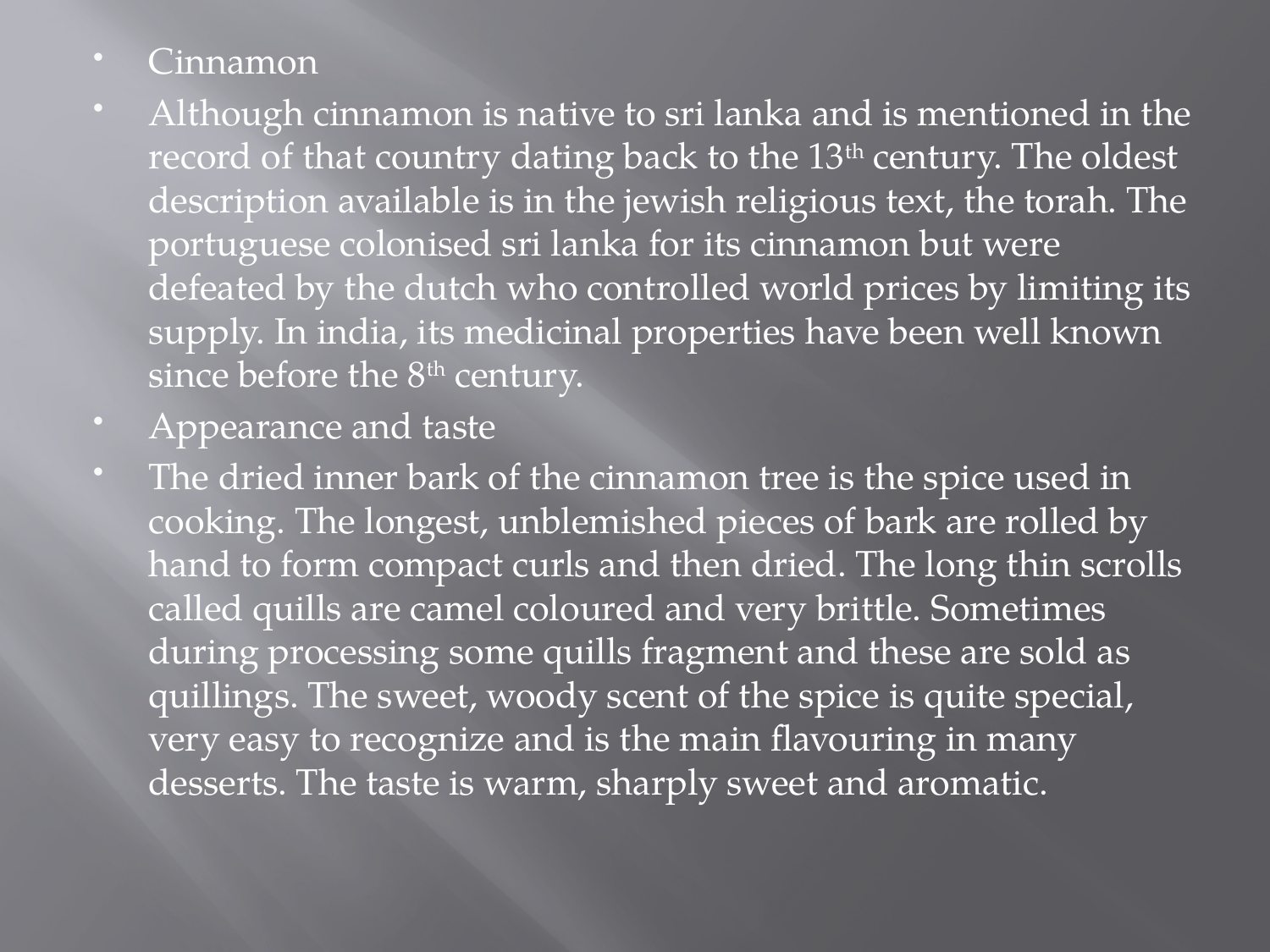

Cinnamon
Although cinnamon is native to sri lanka and is mentioned in the record of that country dating back to the 13th century. The oldest description available is in the jewish religious text, the torah. The portuguese colonised sri lanka for its cinnamon but were defeated by the dutch who controlled world prices by limiting its supply. In india, its medicinal properties have been well known since before the 8th century.
Appearance and taste
The dried inner bark of the cinnamon tree is the spice used in cooking. The longest, unblemished pieces of bark are rolled by hand to form compact curls and then dried. The long thin scrolls called quills are camel coloured and very brittle. Sometimes during processing some quills fragment and these are sold as quillings. The sweet, woody scent of the spice is quite special, very easy to recognize and is the main flavouring in many desserts. The taste is warm, sharply sweet and aromatic.